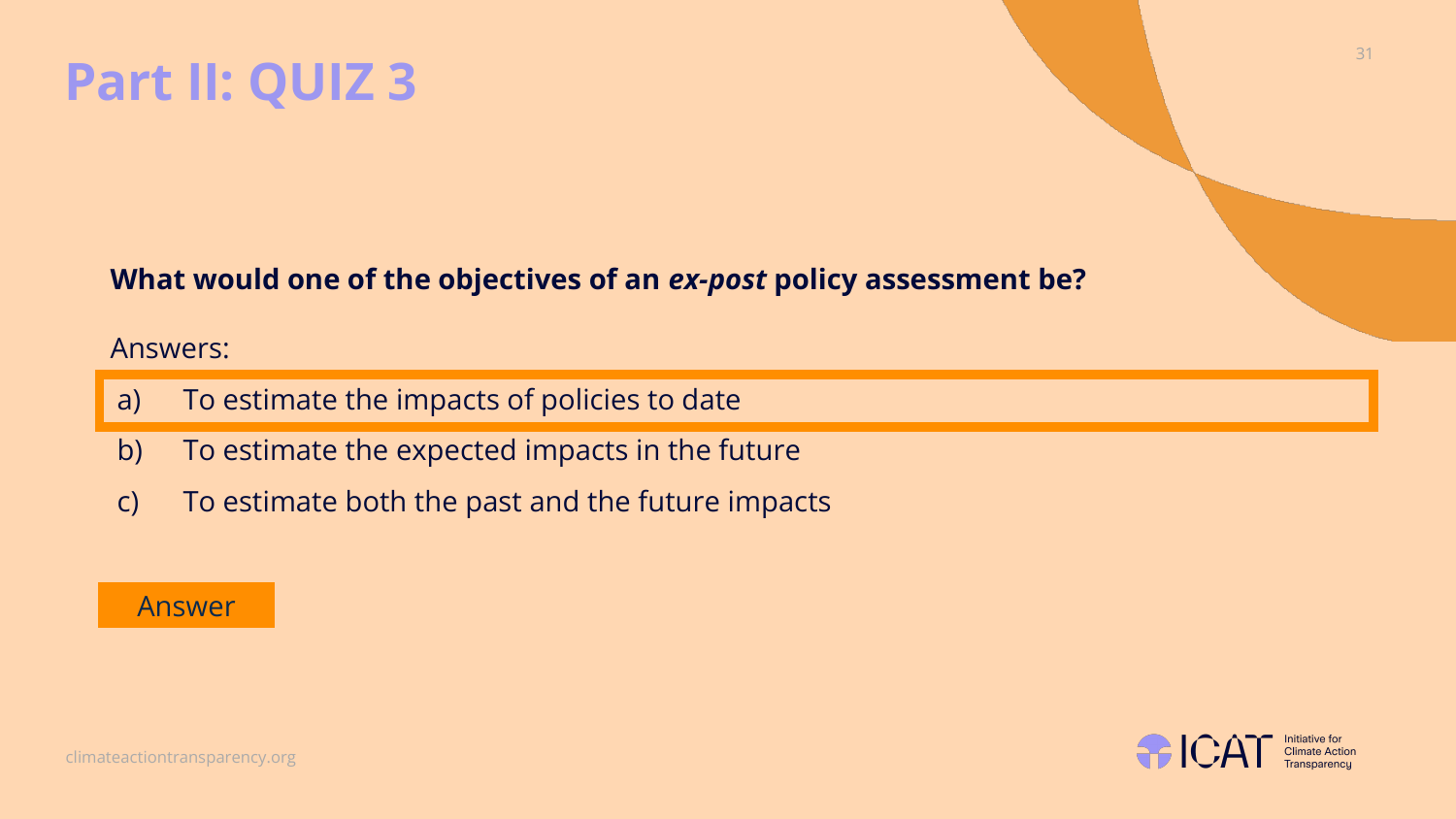

# Part II: QUIZ 3
What would one of the objectives of an ex-post policy assessment be?
Answers:
To estimate the impacts of policies to date
To estimate the expected impacts in the future
To estimate both the past and the future impacts

Answer